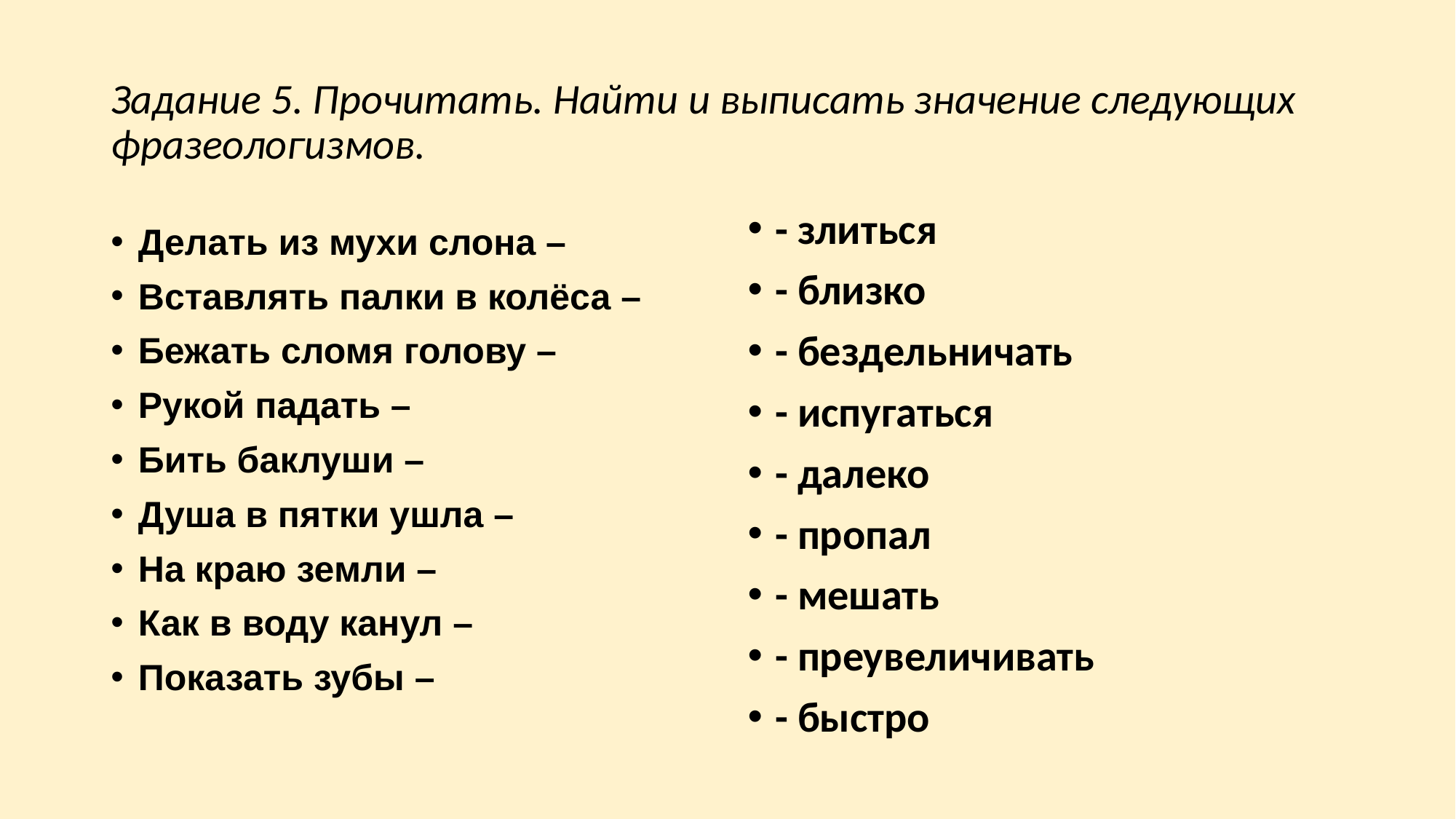

# Задание 5. Прочитать. Найти и выписать значение следующих фразеологизмов.
- злиться
- близко
- бездельничать
- испугаться
- далеко
- пропал
- мешать
- преувеличивать
- быстро
Делать из мухи слона –
Вставлять палки в колёса –
Бежать сломя голову –
Рукой падать –
Бить баклуши –
Душа в пятки ушла –
На краю земли –
Как в воду канул –
Показать зубы –